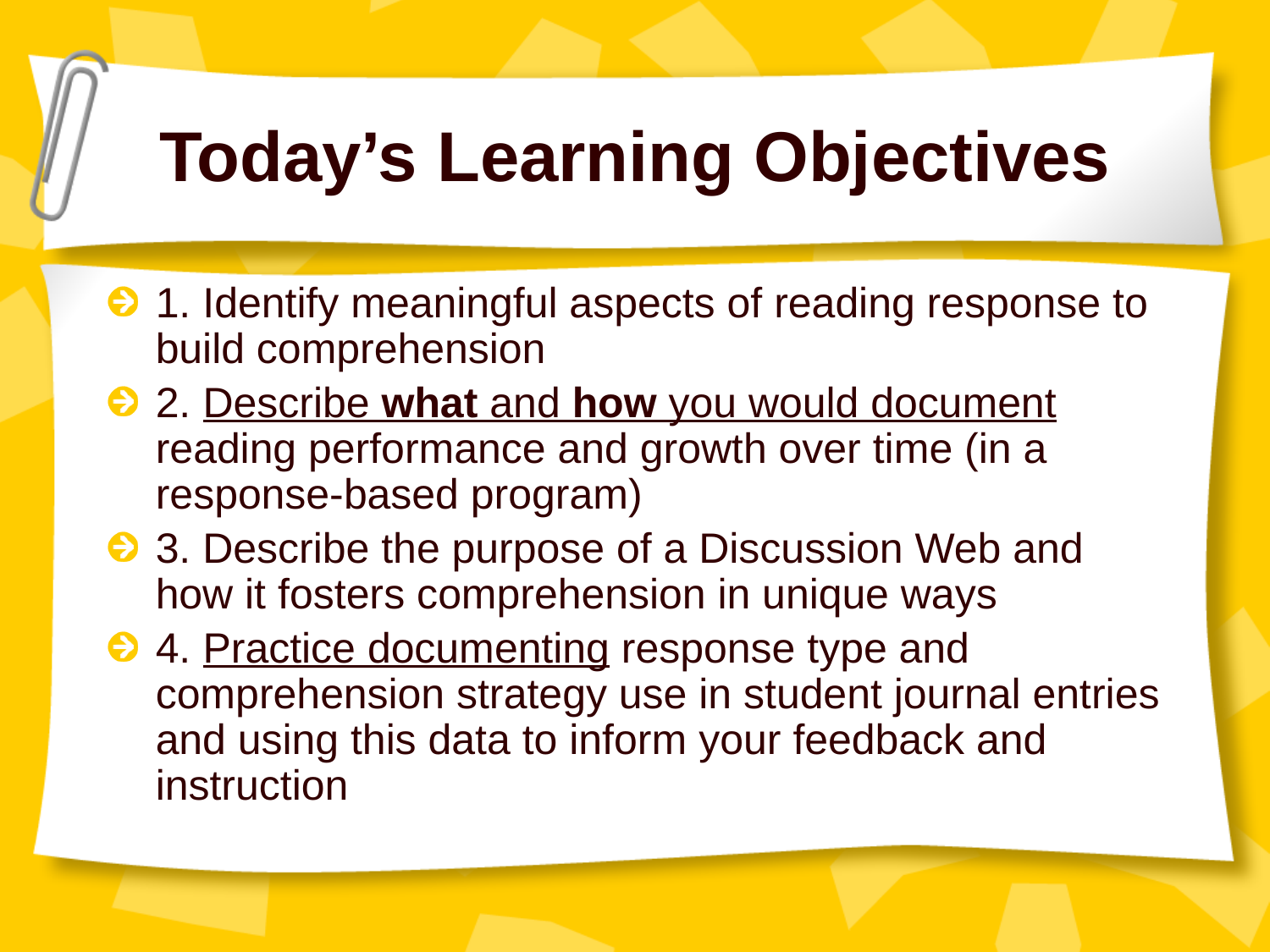

# Today’s Learning Objectives
1. Identify meaningful aspects of reading response to build comprehension
2. Describe what and how you would document reading performance and growth over time (in a response-based program)
3. Describe the purpose of a Discussion Web and how it fosters comprehension in unique ways
4. Practice documenting response type and comprehension strategy use in student journal entries and using this data to inform your feedback and instruction